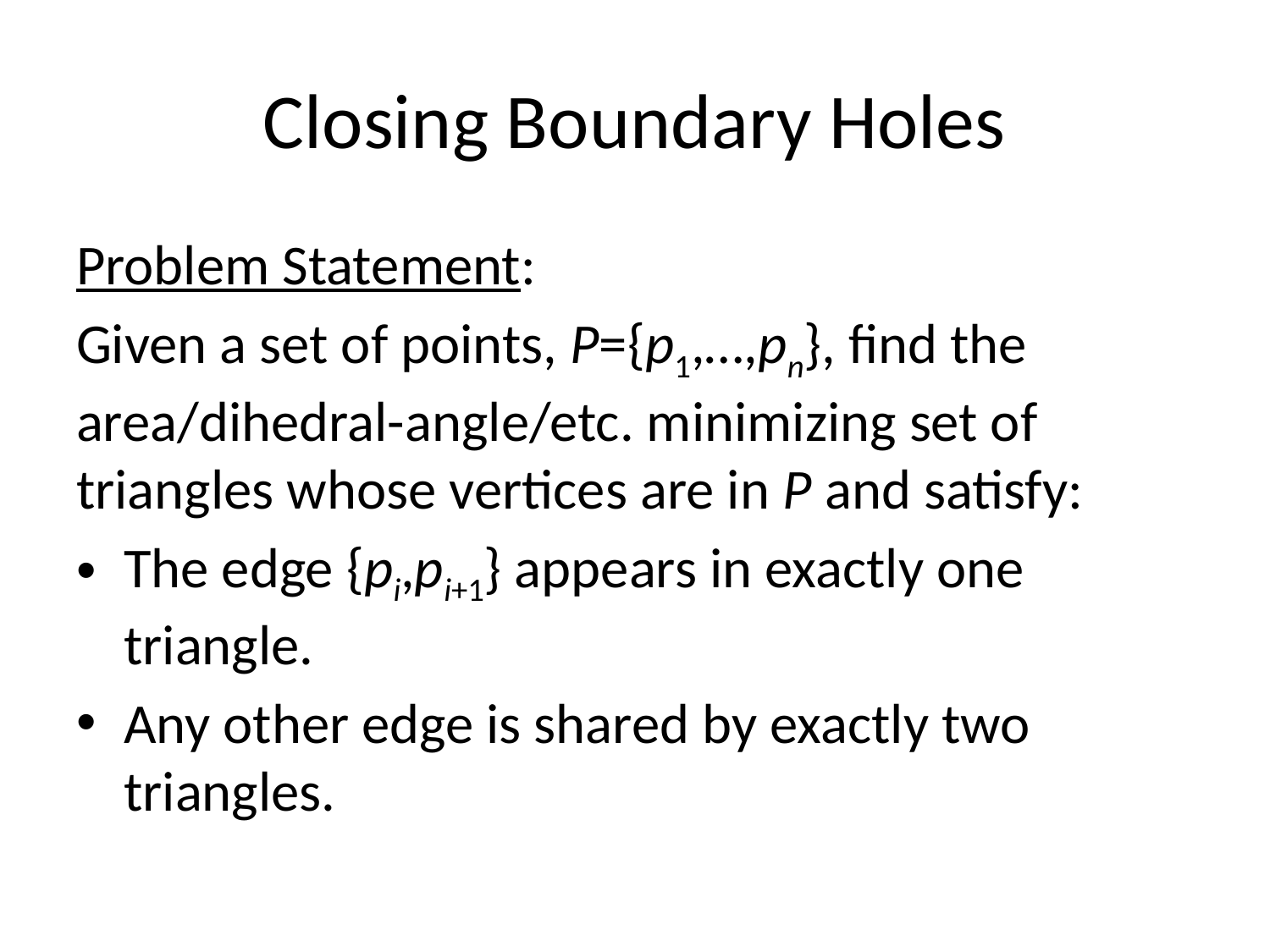

# Closing Boundary Holes
Problem Statement:
Given a set of points, P={p1,…,pn}, find the area/dihedral-angle/etc. minimizing set of triangles whose vertices are in P and satisfy:
The edge {pi,pi+1} appears in exactly one triangle.
Any other edge is shared by exactly two triangles.